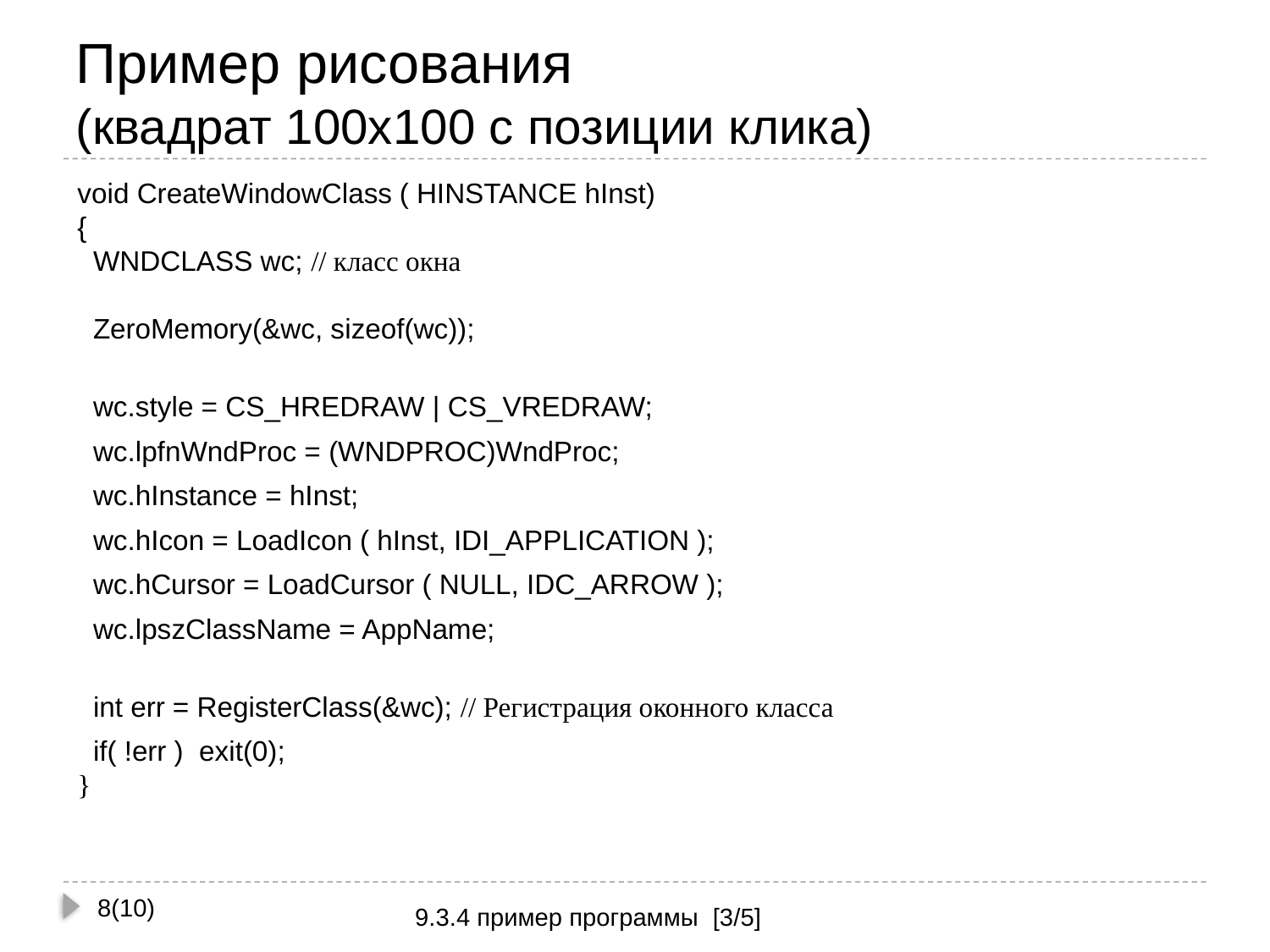

# Пример рисования (квадрат 100х100 с позиции клика)
void CreateWindowClass ( HINSTANCE hInst)
{
  WNDCLASS wc; // класс окна

  ZeroMemory(&wc, sizeof(wc));

  wc.style = CS_HREDRAW | CS_VREDRAW;
  wc.lpfnWndProc = (WNDPROC)WndProc;
  wc.hInstance = hInst;
  wc.hIcon = LoadIcon ( hInst, IDI_APPLICATION );
  wc.hCursor = LoadCursor ( NULL, IDC_ARROW );
  wc.lpszClassName = AppName;

  int err = RegisterClass(&wc); // Регистрация оконного класса
  if( !err )  exit(0);
}

8(10)
9.3.4 пример программы  [3/5]